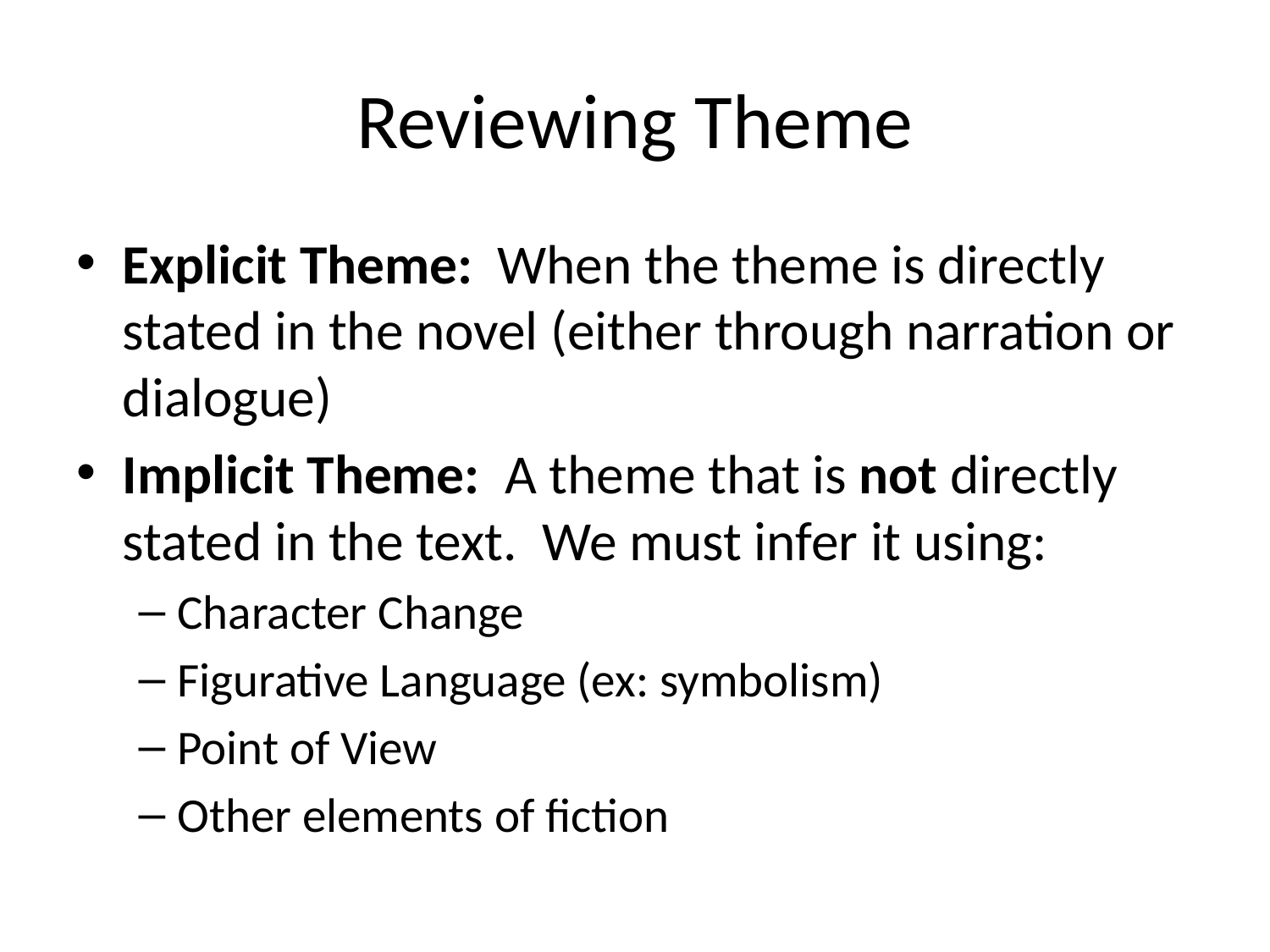

# Reviewing Theme
Explicit Theme:  When the theme is directly stated in the novel (either through narration or dialogue)
Implicit Theme:  A theme that is not directly stated in the text.  We must infer it using:
Character Change
Figurative Language (ex: symbolism)
Point of View
Other elements of fiction